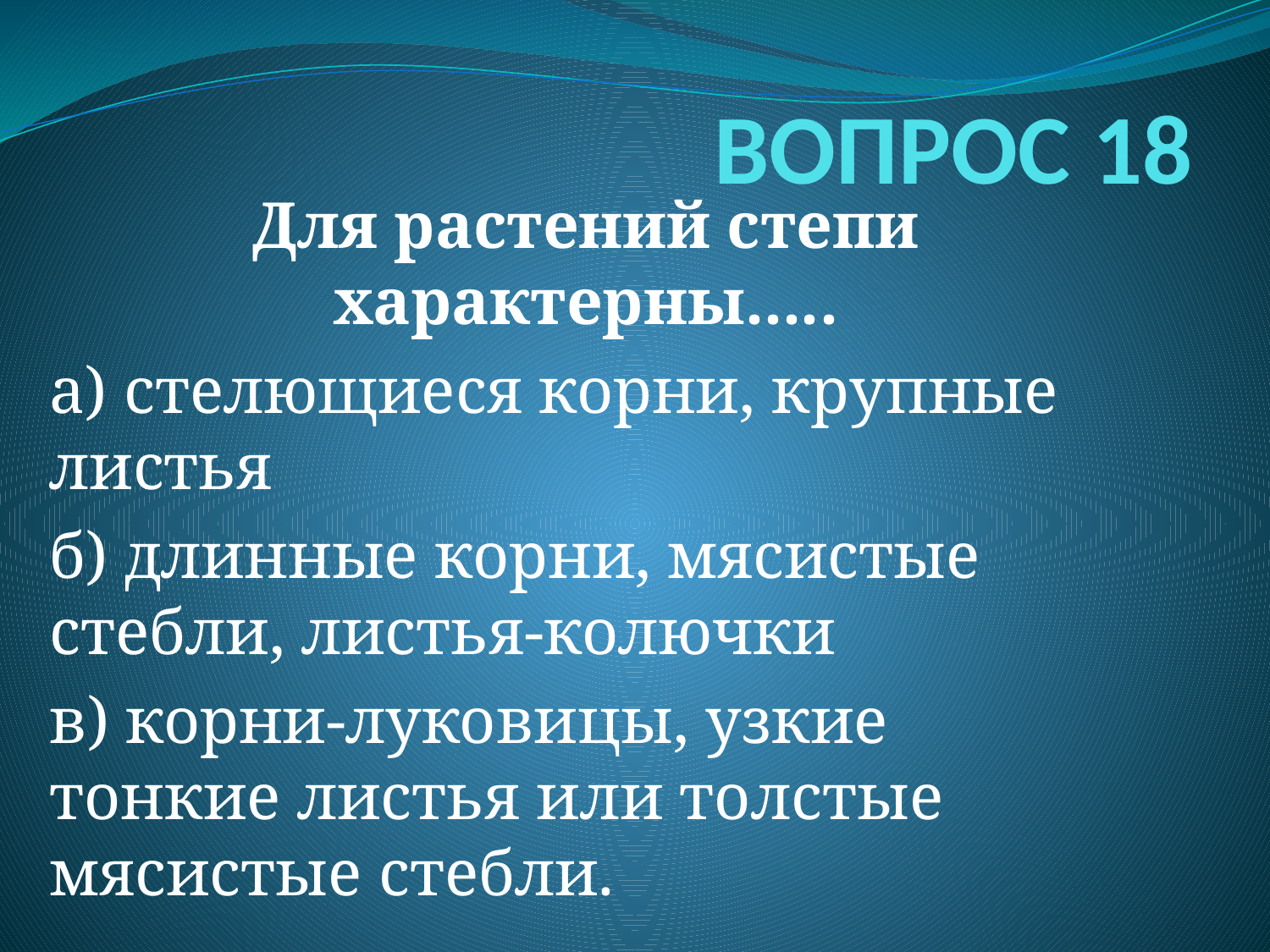

# ВОПРОС 18
Для растений степи характерны.....
а) стелющиеся корни, крупные листья
б) длинные корни, мясистые стебли, листья-колючки
в) корни-луковицы, узкие тонкие листья или толстые мясистые стебли.